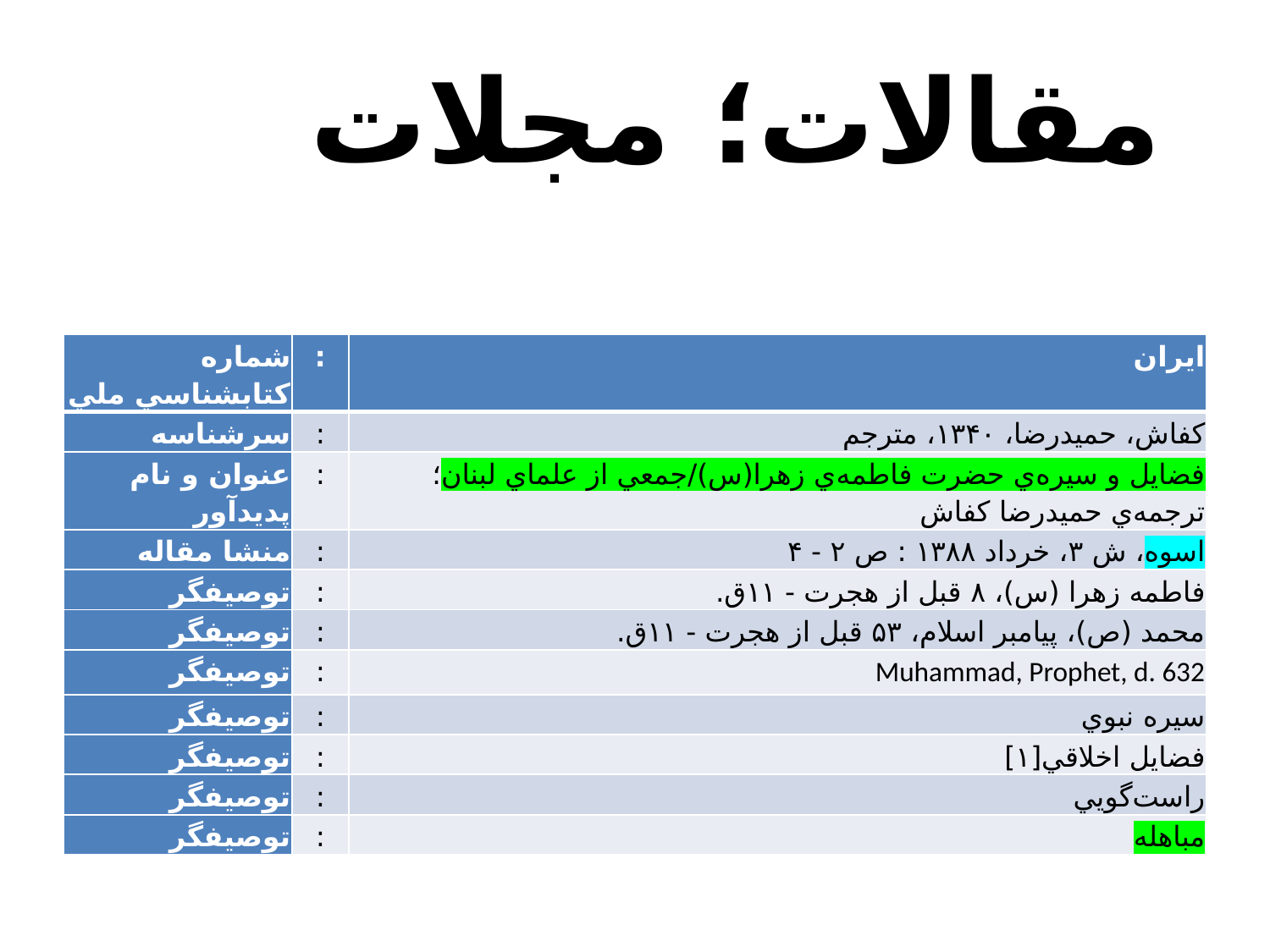

مقالات؛ مجلات
| ‏شماره کتابشناسي ملي | : | ايران |
| --- | --- | --- |
| ‏سرشناسه | : | ک‍ف‍اش‌، ح‍م‍ي‍درض‍ا، ‏‫۱۳۴۰، مترجم |
| ‏عنوان و نام پديدآور | : | فضايل و سيره‌ي حضرت فاطمه‌ي زهرا(س)/جمعي از علماي لبنان؛ ترجمه‌ي حميد‌رضا کفاش |
| ‏منشا مقاله | : | اسوه، ش ۳، خرداد ۱۳۸۸ : ص ۲ - ۴ |
| ‏توصيفگر | : | ف‍اطم‍ه‌ زه‍را (س)، ‏‫۸ قبل از هجرت - ۱۱ق.‏ |
| ‏توصيفگر | : | محمد (ص)، پيامبر اسلام، ۵۳ قبل از هجرت - ۱۱ق. |
| ‏توصيفگر | : | Muhammad, Prophet, d. 632 |
| ‏توصيفگر | : | س‍ي‍ره‌ ن‍ب‍وي‌ |
| ‏توصيفگر | : | ف‍ض‍اي‍ل‌ اخ‍لاق‍ي‌[۱] |
| ‏توصيفگر | : | راس‍ت‌گ‍وي‍ي‌ |
| ‏توصيفگر | : | م‍ب‍اه‍ل‍ه‌ |